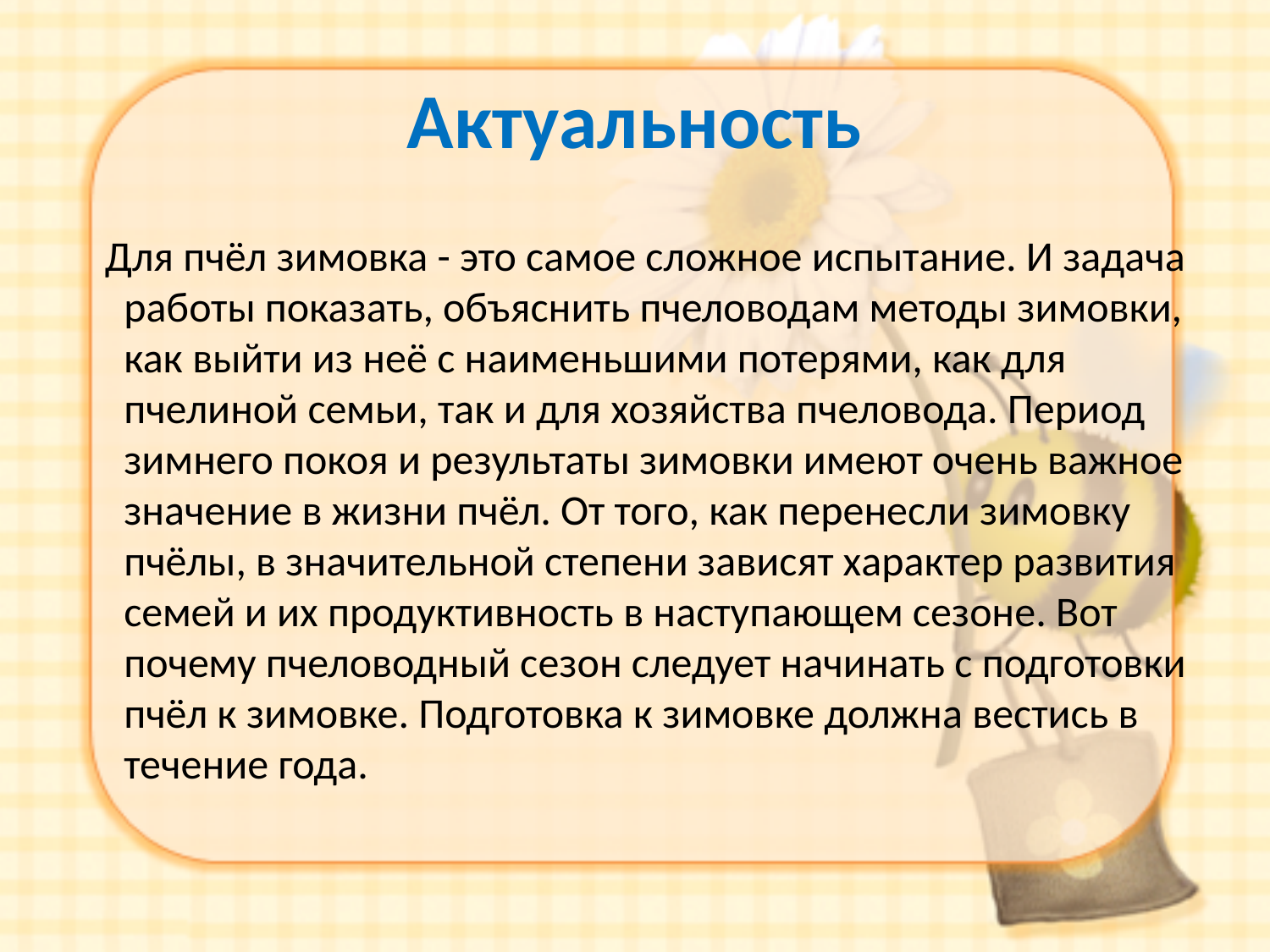

# Актуальность
   Для пчёл зимовка - это самое сложное испытание. И задача работы показать, объяснить пчеловодам методы зимовки, как выйти из неё с наименьшими потерями, как для пчелиной семьи, так и для хозяйства пчеловода. Период зимнего покоя и результаты зимовки имеют очень важное значение в жизни пчёл. От того, как перенесли зимовку пчёлы, в значительной степени зависят характер развития семей и их продуктивность в наступающем сезоне. Вот почему пчеловодный сезон следует начинать с подготовки пчёл к зимовке. Подготовка к зимовке должна вестись в течение года.